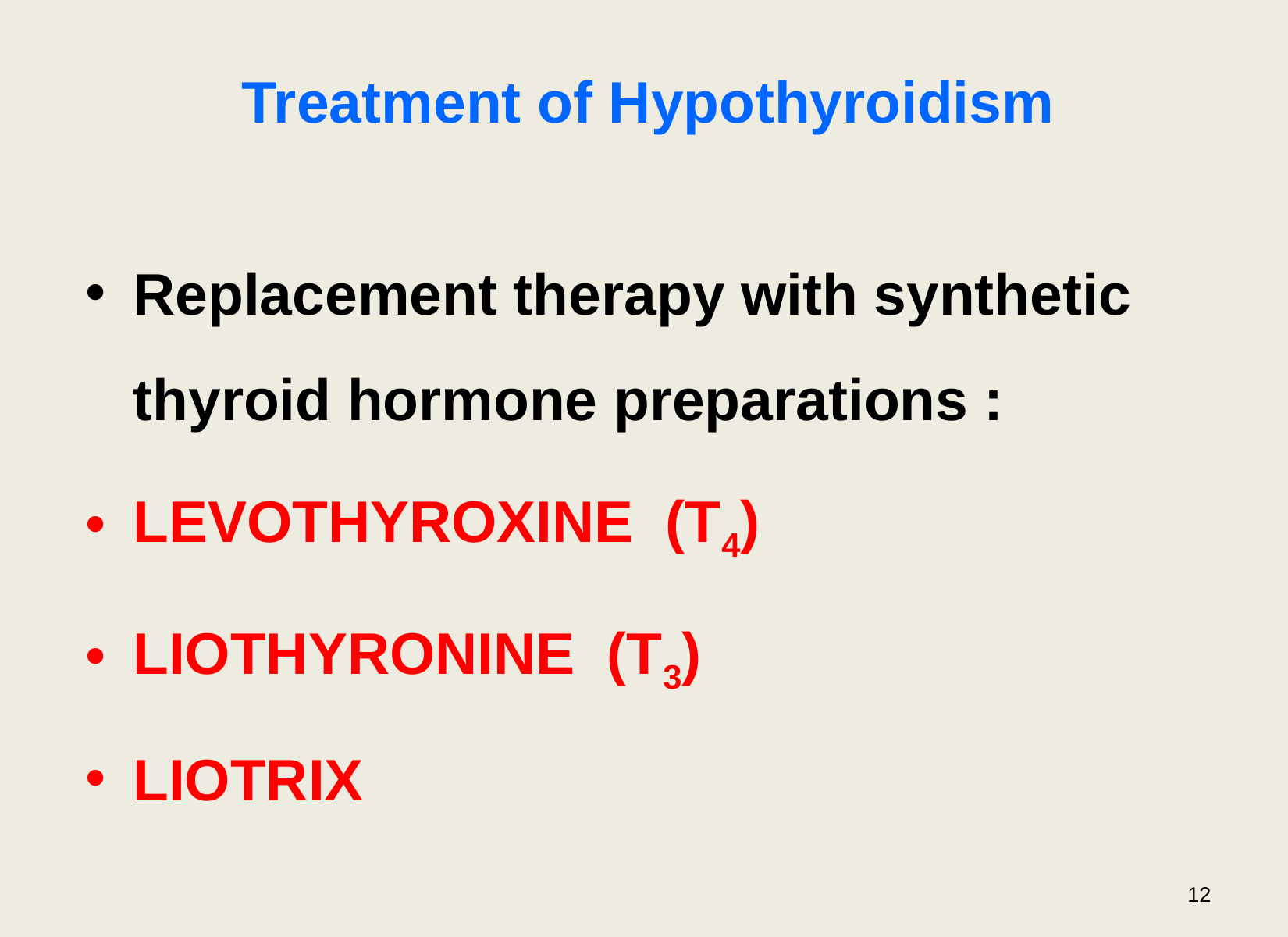

# Treatment of Hypothyroidism
Replacement therapy with synthetic thyroid hormone preparations :
LEVOTHYROXINE  (T4)
LIOTHYRONINE  (T3)
LIOTRIX

12